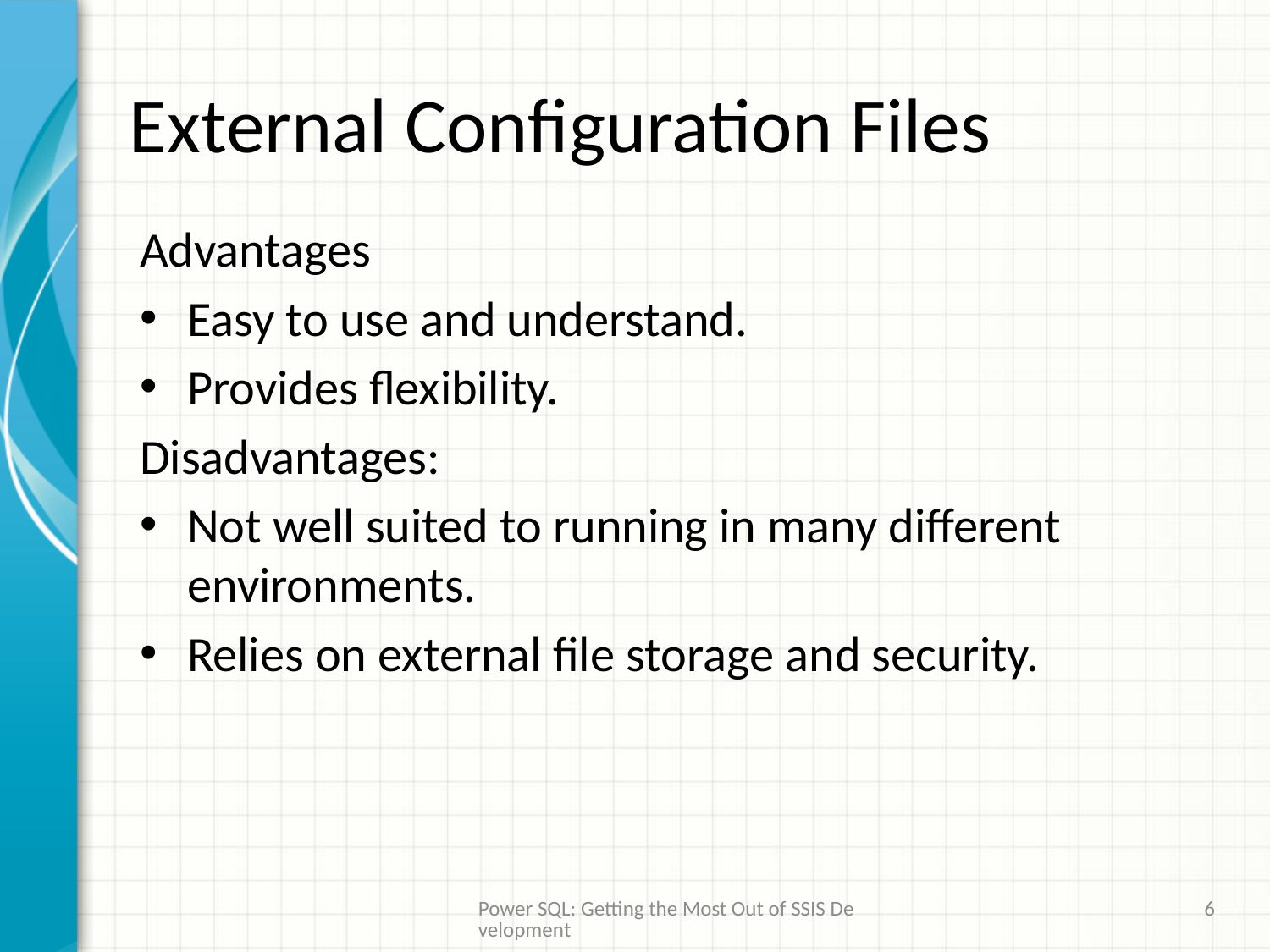

# External Configuration Files
Advantages
Easy to use and understand.
Provides flexibility.
Disadvantages:
Not well suited to running in many different environments.
Relies on external file storage and security.
Power SQL: Getting the Most Out of SSIS Development
6